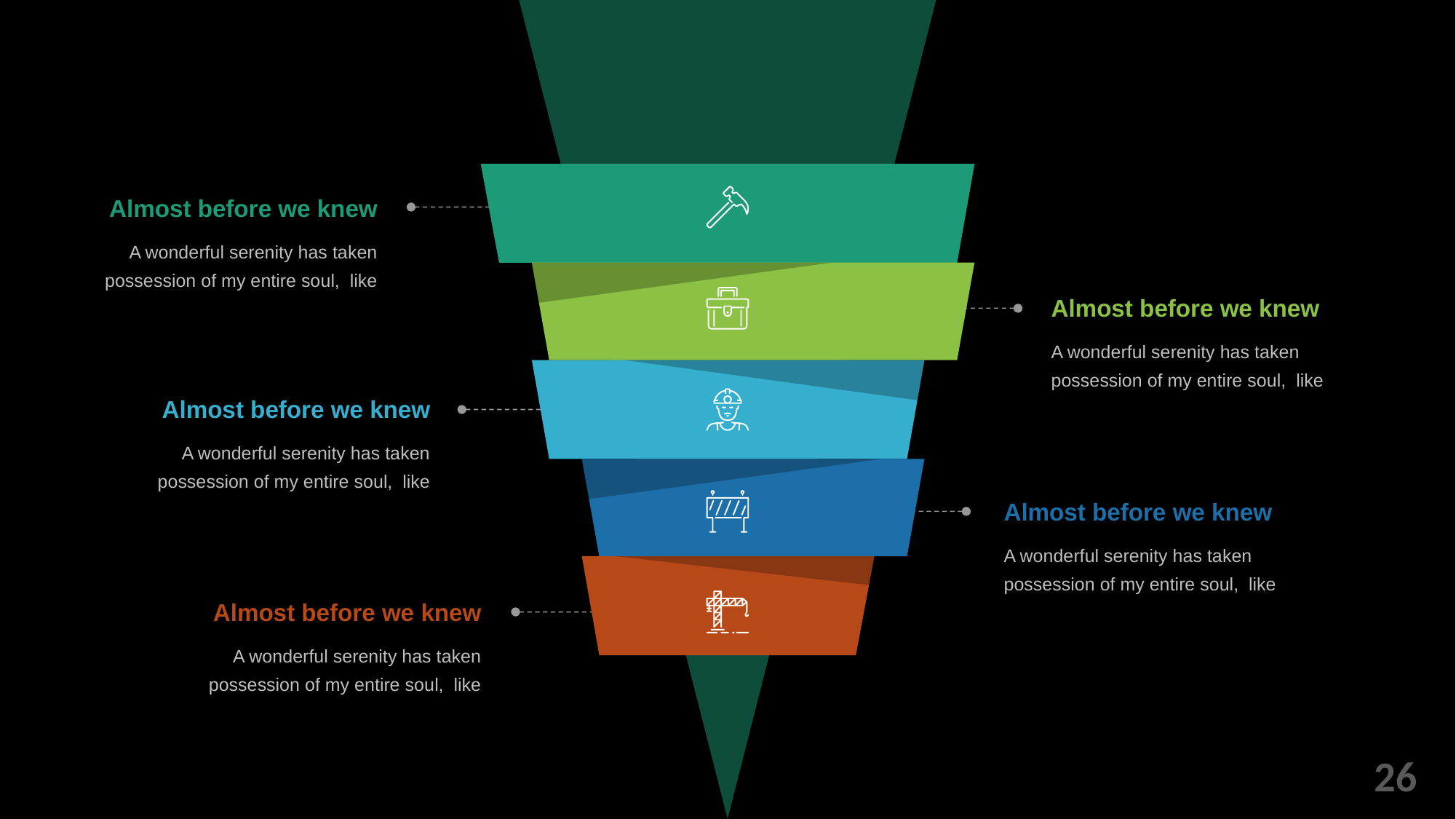

Almost before we knew
A wonderful serenity has taken possession of my entire soul,  like

Almost before we knew
A wonderful serenity has taken possession of my entire soul,  like

Almost before we knew
A wonderful serenity has taken possession of my entire soul,  like

Almost before we knew
A wonderful serenity has taken possession of my entire soul,  like

Almost before we knew
A wonderful serenity has taken possession of my entire soul,  like